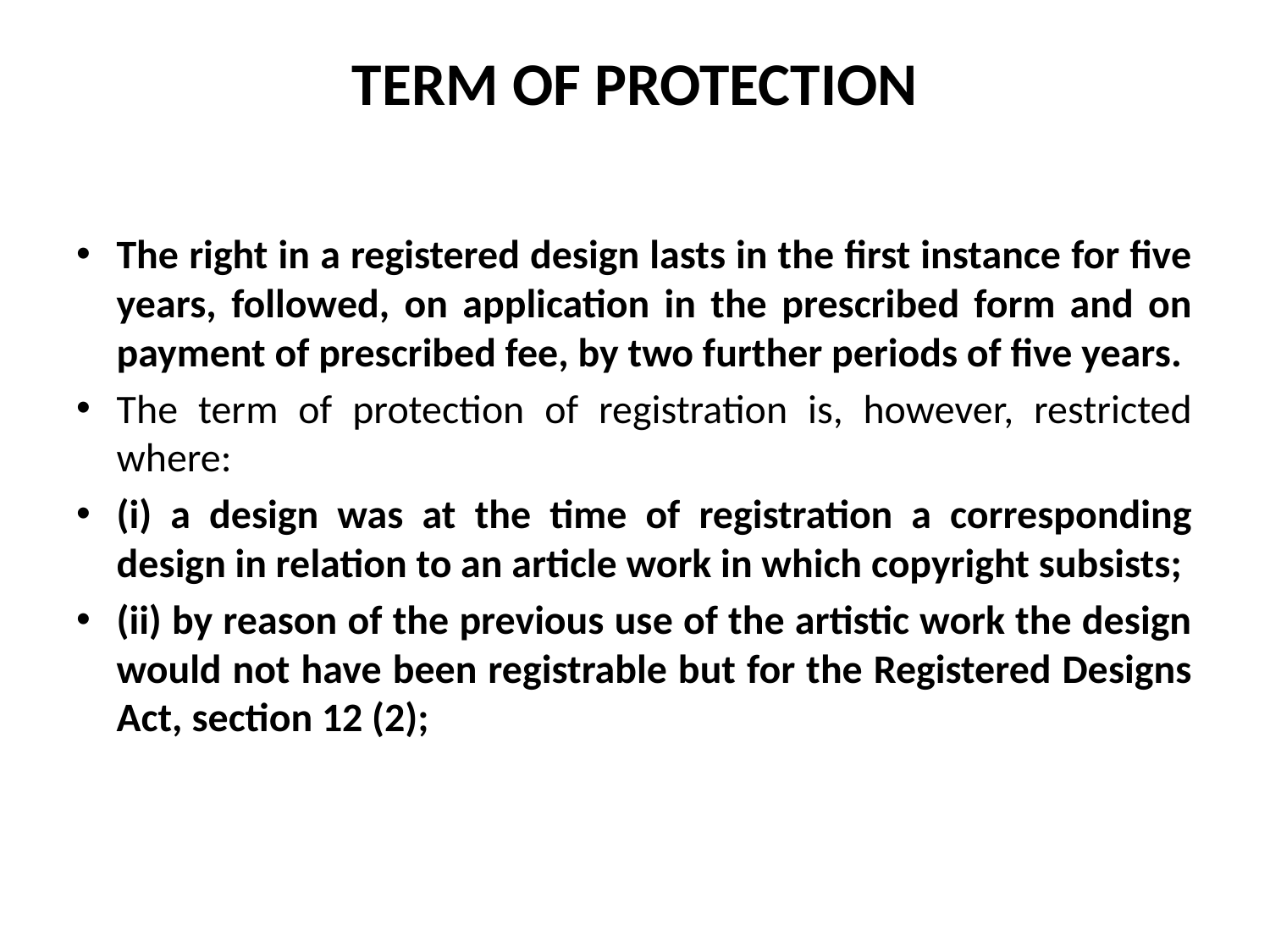

# TERM OF PROTECTION
The right in a registered design lasts in the first instance for five years, followed, on application in the prescribed form and on payment of prescribed fee, by two further periods of five years.
The term of protection of registration is, however, restricted where:
(i) a design was at the time of registration a corresponding design in relation to an article work in which copyright subsists;
(ii) by reason of the previous use of the artistic work the design would not have been registrable but for the Registered Designs Act, section 12 (2);